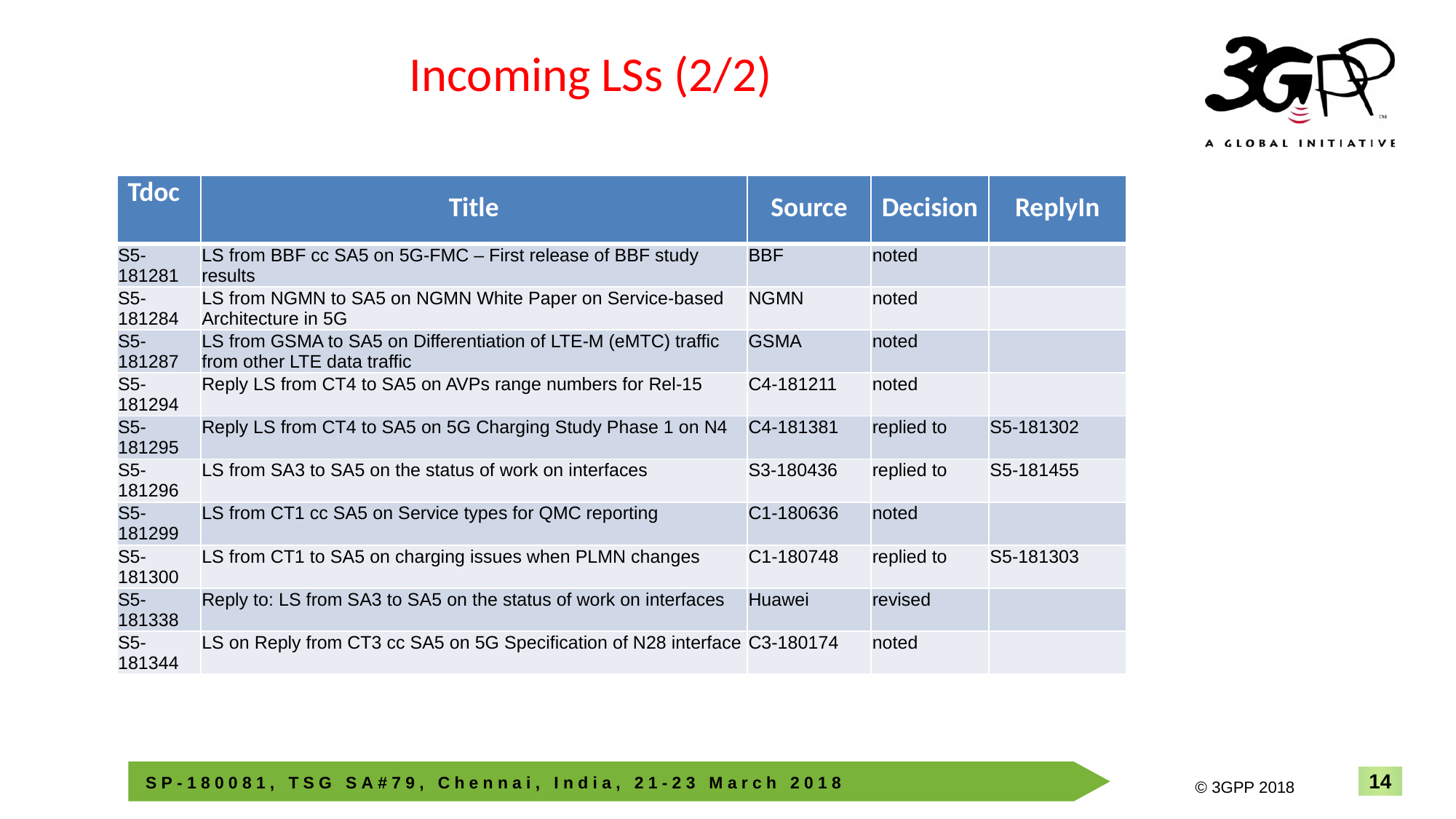

# Incoming LSs (2/2)
| Tdoc | Title | Source | Decision | ReplyIn |
| --- | --- | --- | --- | --- |
| S5-181281 | LS from BBF cc SA5 on 5G-FMC – First release of BBF study results | BBF | noted |  |
| S5-181284 | LS from NGMN to SA5 on NGMN White Paper on Service-based Architecture in 5G | NGMN | noted |  |
| S5-181287 | LS from GSMA to SA5 on Differentiation of LTE-M (eMTC) traffic from other LTE data traffic | GSMA | noted |  |
| S5-181294 | Reply LS from CT4 to SA5 on AVPs range numbers for Rel-15 | C4-181211 | noted |  |
| S5-181295 | Reply LS from CT4 to SA5 on 5G Charging Study Phase 1 on N4 | C4-181381 | replied to | S5-181302 |
| S5-181296 | LS from SA3 to SA5 on the status of work on interfaces | S3-180436 | replied to | S5-181455 |
| S5-181299 | LS from CT1 cc SA5 on Service types for QMC reporting | C1-180636 | noted |  |
| S5-181300 | LS from CT1 to SA5 on charging issues when PLMN changes | C1-180748 | replied to | S5-181303 |
| S5-181338 | Reply to: LS from SA3 to SA5 on the status of work on interfaces | Huawei | revised |  |
| S5-181344 | LS on Reply from CT3 cc SA5 on 5G Specification of N28 interface | C3-180174 | noted |  |